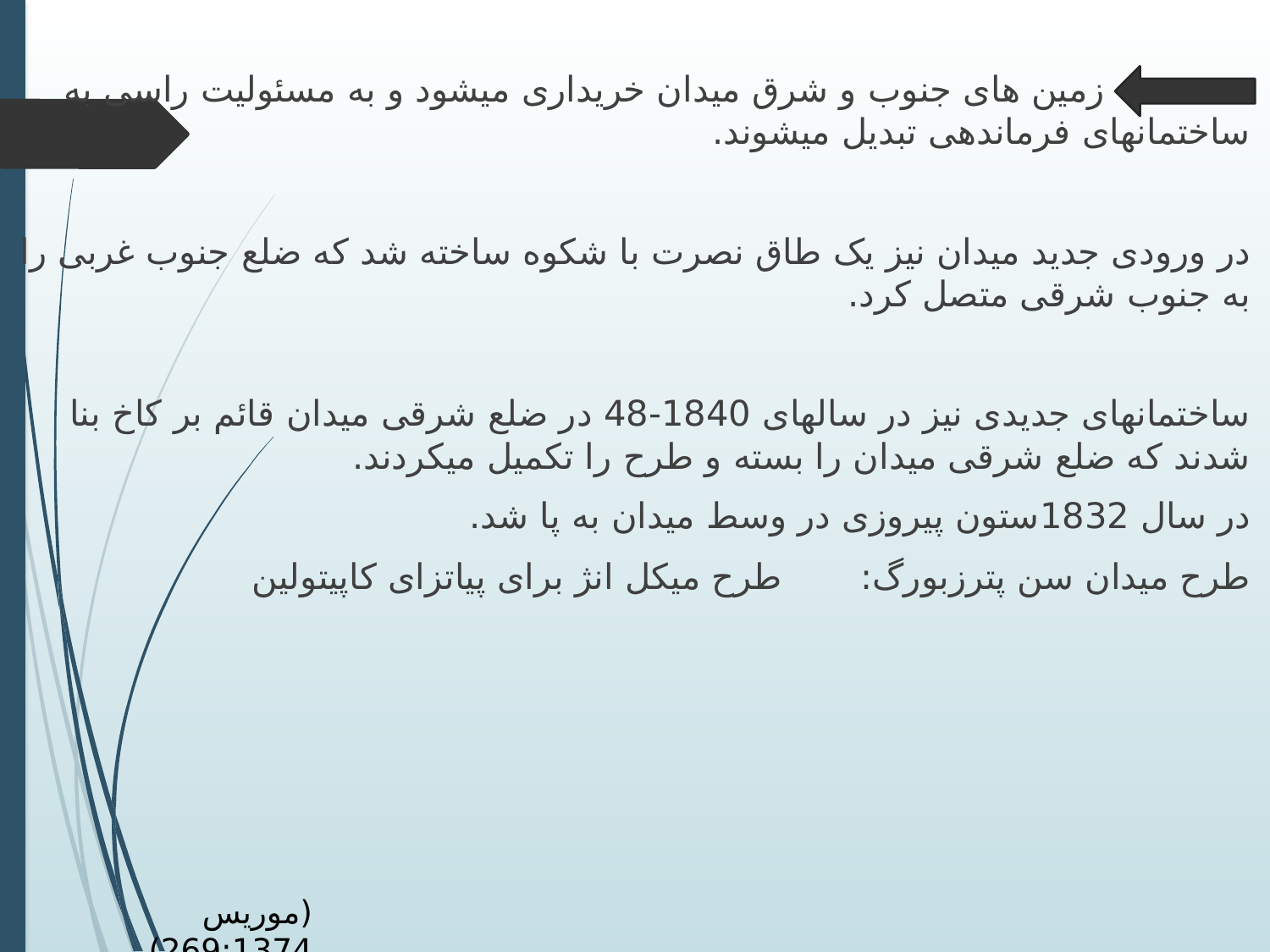

زمین های جنوب و شرق میدان خریداری میشود و به مسئولیت راسی به ساختمانهای فرماندهی تبدیل میشوند.

در ورودی جدید میدان نیز یک طاق نصرت با شکوه ساخته شد که ضلع جنوب غربی را به جنوب شرقی متصل کرد.

ساختمانهای جدیدی نیز در سالهای 1840-48 در ضلع شرقی میدان قائم بر کاخ بنا شدند که ضلع شرقی میدان را بسته و طرح را تکمیل میکردند.
در سال 1832ستون پیروزی در وسط میدان به پا شد.
طرح میدان سن پترزبورگ:       طرح میکل انژ برای پیاتزای کاپیتولین

(موریس 269:1374)